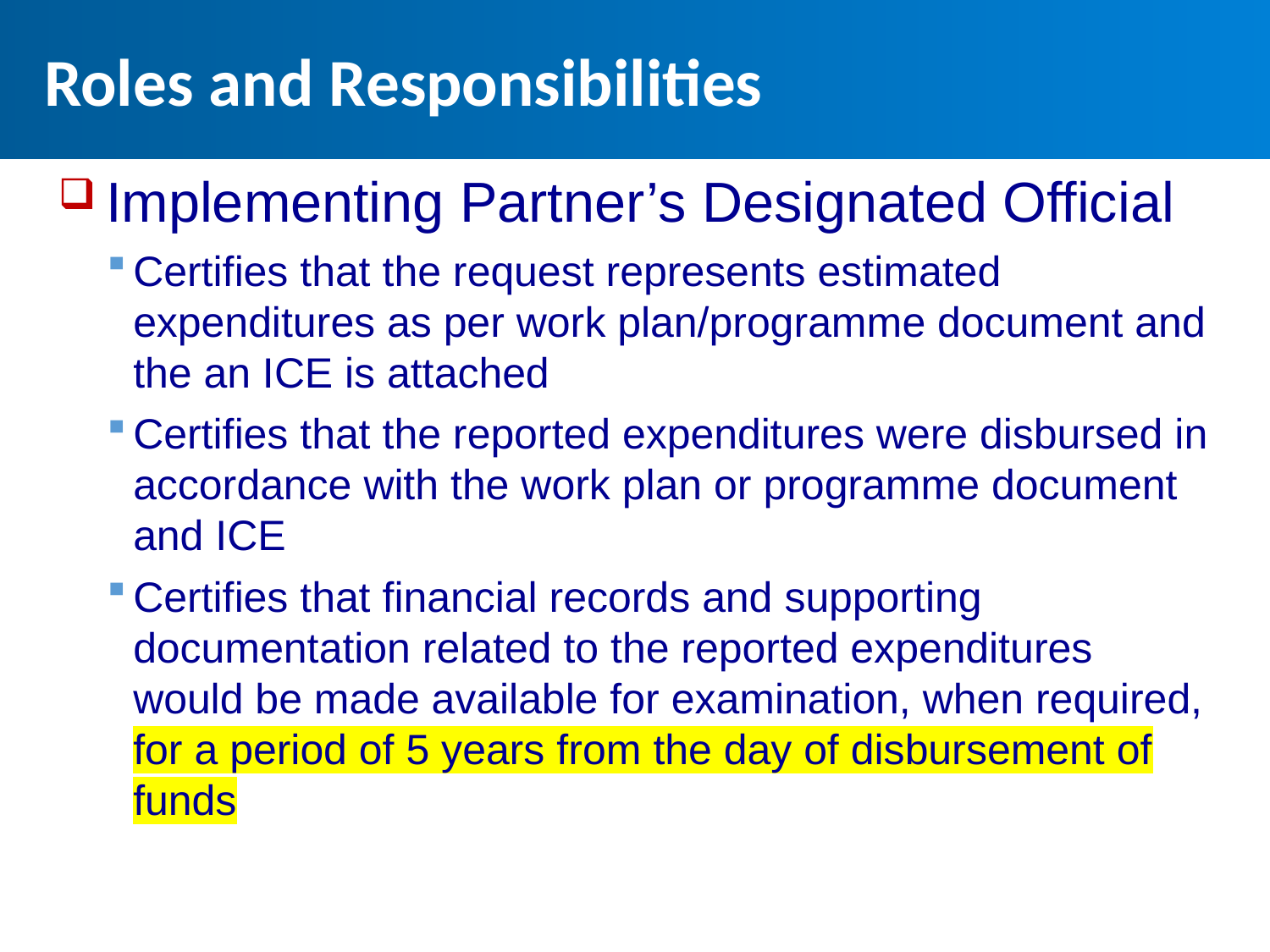

# Roles and Responsibilities
Implementing Partner’s Designated Official
Certifies that the request represents estimated expenditures as per work plan/programme document and the an ICE is attached
Certifies that the reported expenditures were disbursed in accordance with the work plan or programme document and ICE
Certifies that financial records and supporting documentation related to the reported expenditures would be made available for examination, when required, for a period of 5 years from the day of disbursement of funds